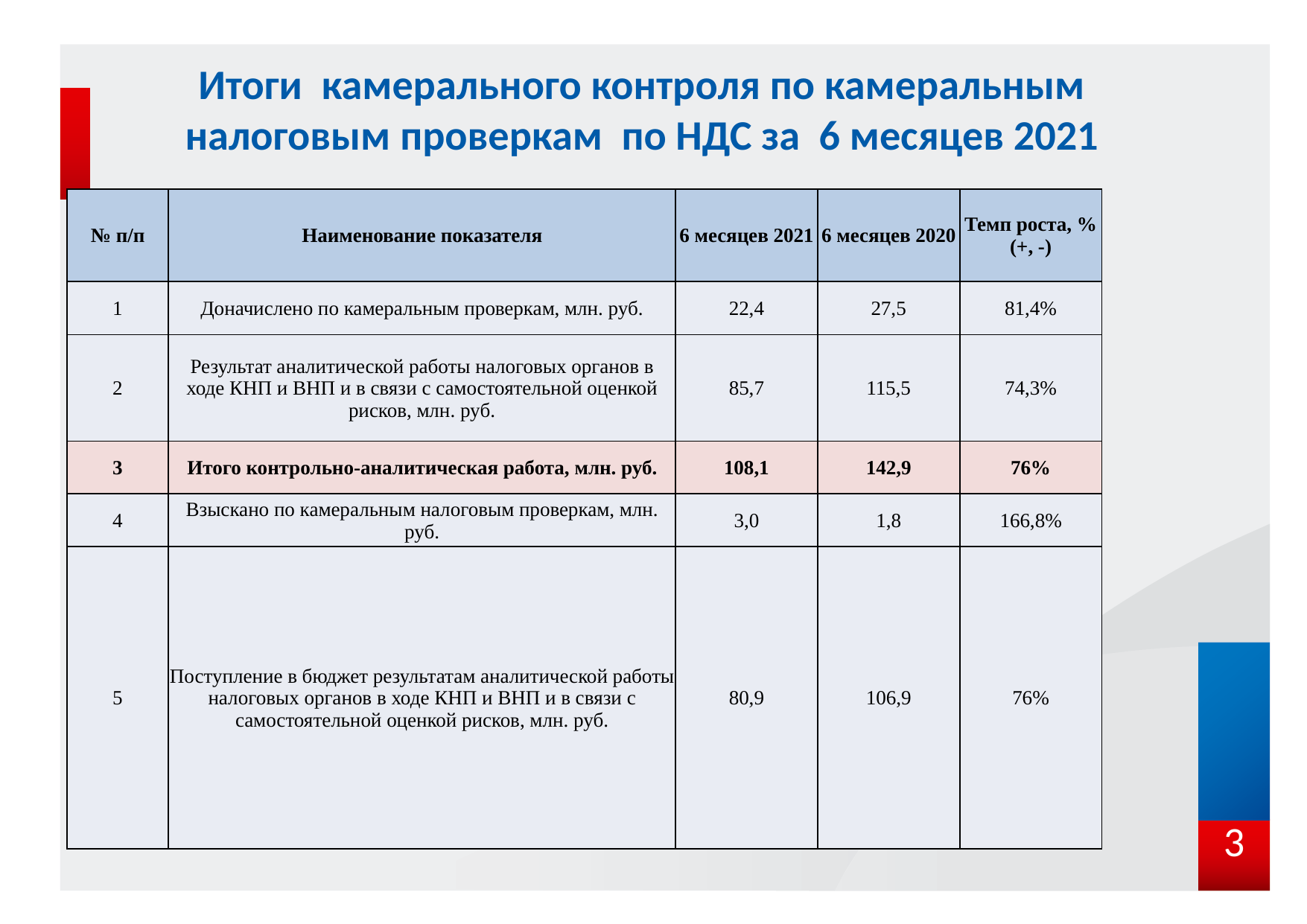

# Итоги  камерального контроля по камеральным налоговым проверкам  по НДС за  6 месяцев 2021
| № п/п | Наименование показателя | 6 месяцев 2021 | 6 месяцев 2020 | Темп роста, % (+, -) |
| --- | --- | --- | --- | --- |
| 1 | Доначислено по камеральным проверкам, млн. руб. | 22,4 | 27,5 | 81,4% |
| 2 | Результат аналитической работы налоговых органов в ходе КНП и ВНП и в связи с самостоятельной оценкой рисков, млн. руб. | 85,7 | 115,5 | 74,3% |
| 3 | Итого контрольно-аналитическая работа, млн. руб. | 108,1 | 142,9 | 76% |
| 4 | Взыскано по камеральным налоговым проверкам, млн. руб. | 3,0 | 1,8 | 166,8% |
| 5 | Поступление в бюджет результатам аналитической работы налоговых органов в ходе КНП и ВНП и в связи с самостоятельной оценкой рисков, млн. руб. | 80,9 | 106,9 | 76% |
3